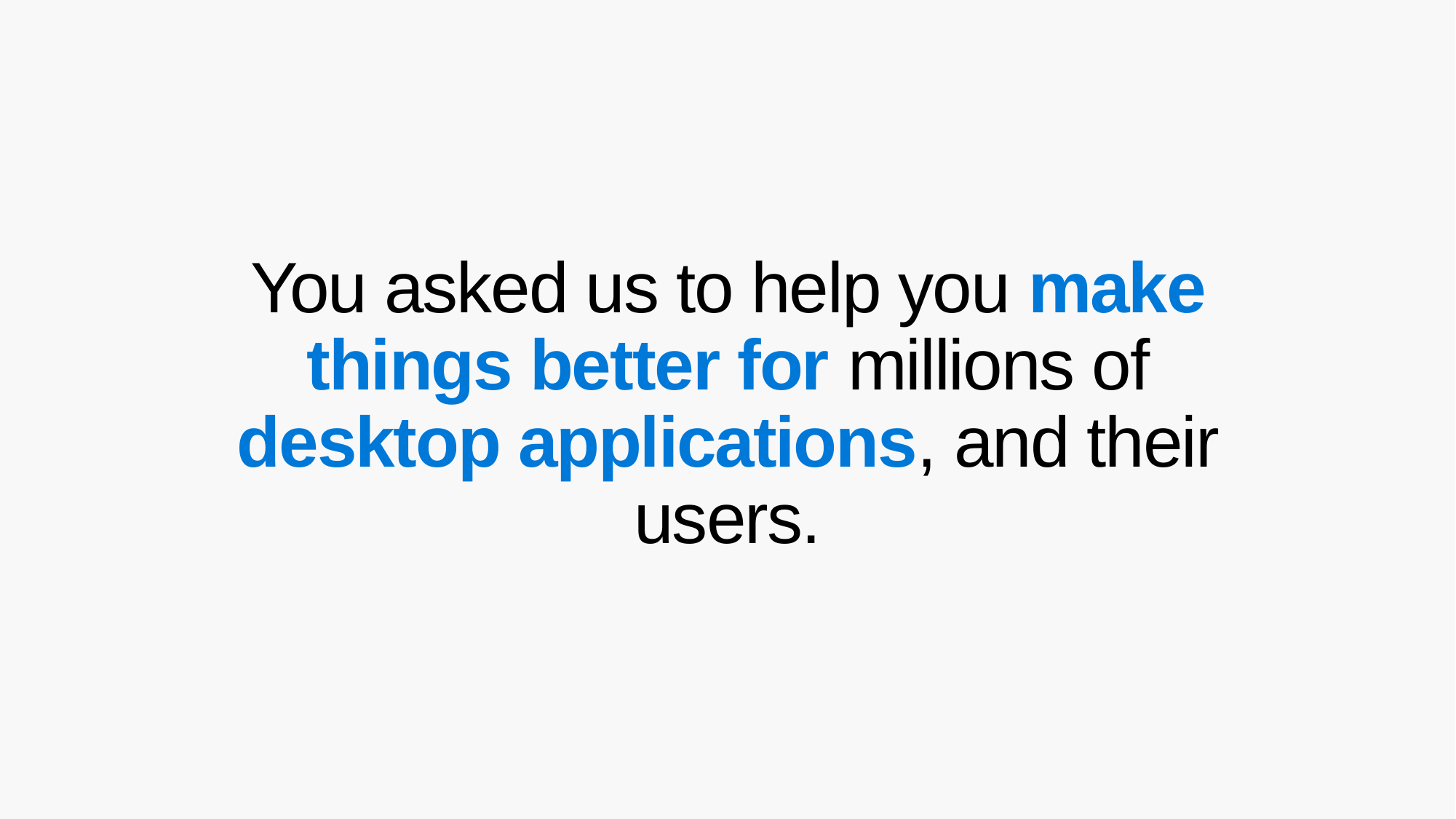

# You asked us to help you make things better for millions of desktop applications, and their users.